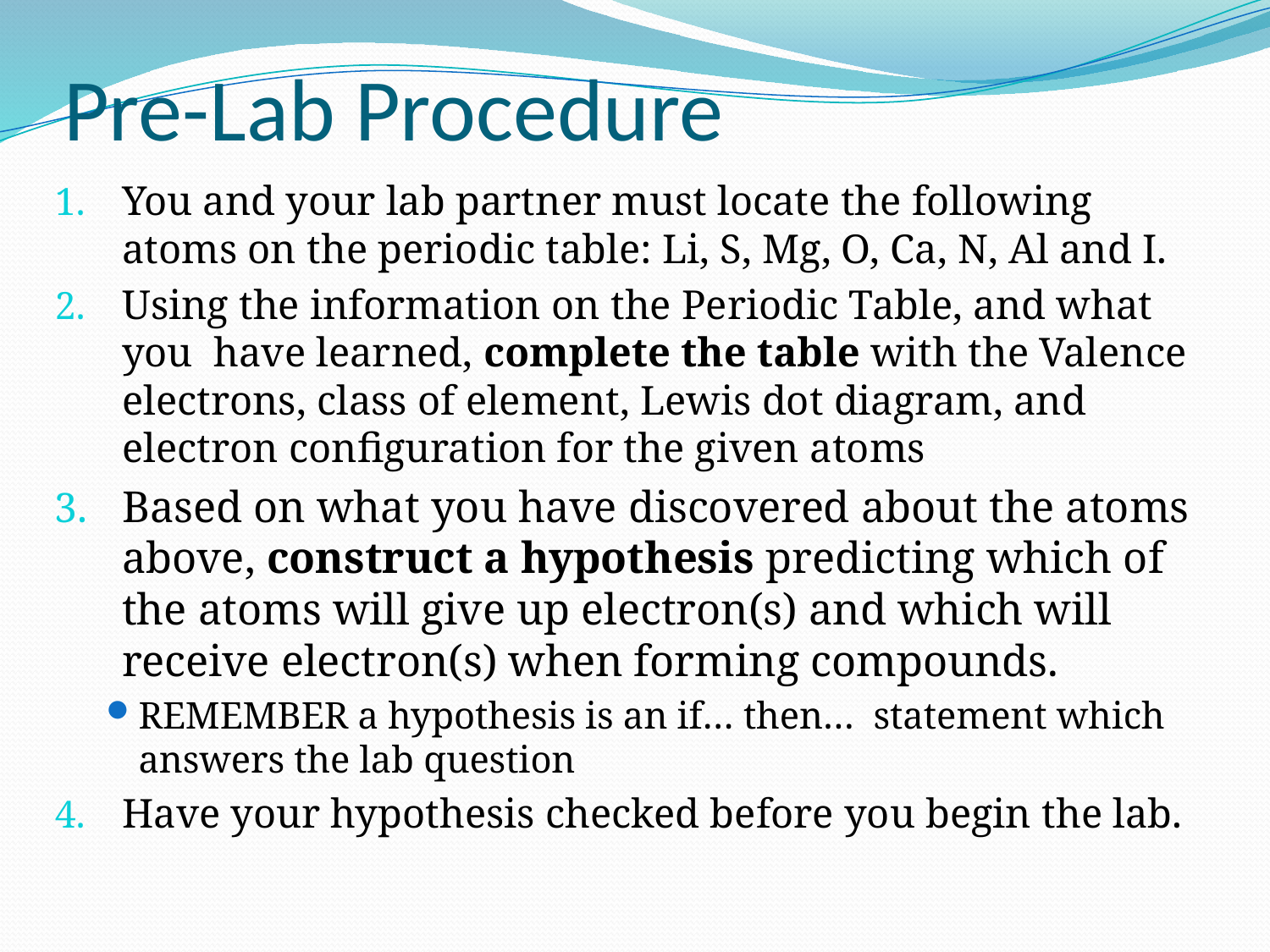

# Pre-Lab Procedure
You and your lab partner must locate the following atoms on the periodic table: Li, S, Mg, O, Ca, N, Al and I.
Using the information on the Periodic Table, and what you  have learned, complete the table with the Valence electrons, class of element, Lewis dot diagram, and electron configuration for the given atoms
Based on what you have discovered about the atoms above, construct a hypothesis predicting which of the atoms will give up electron(s) and which will receive electron(s) when forming compounds.
REMEMBER a hypothesis is an if… then…  statement which answers the lab question
Have your hypothesis checked before you begin the lab.